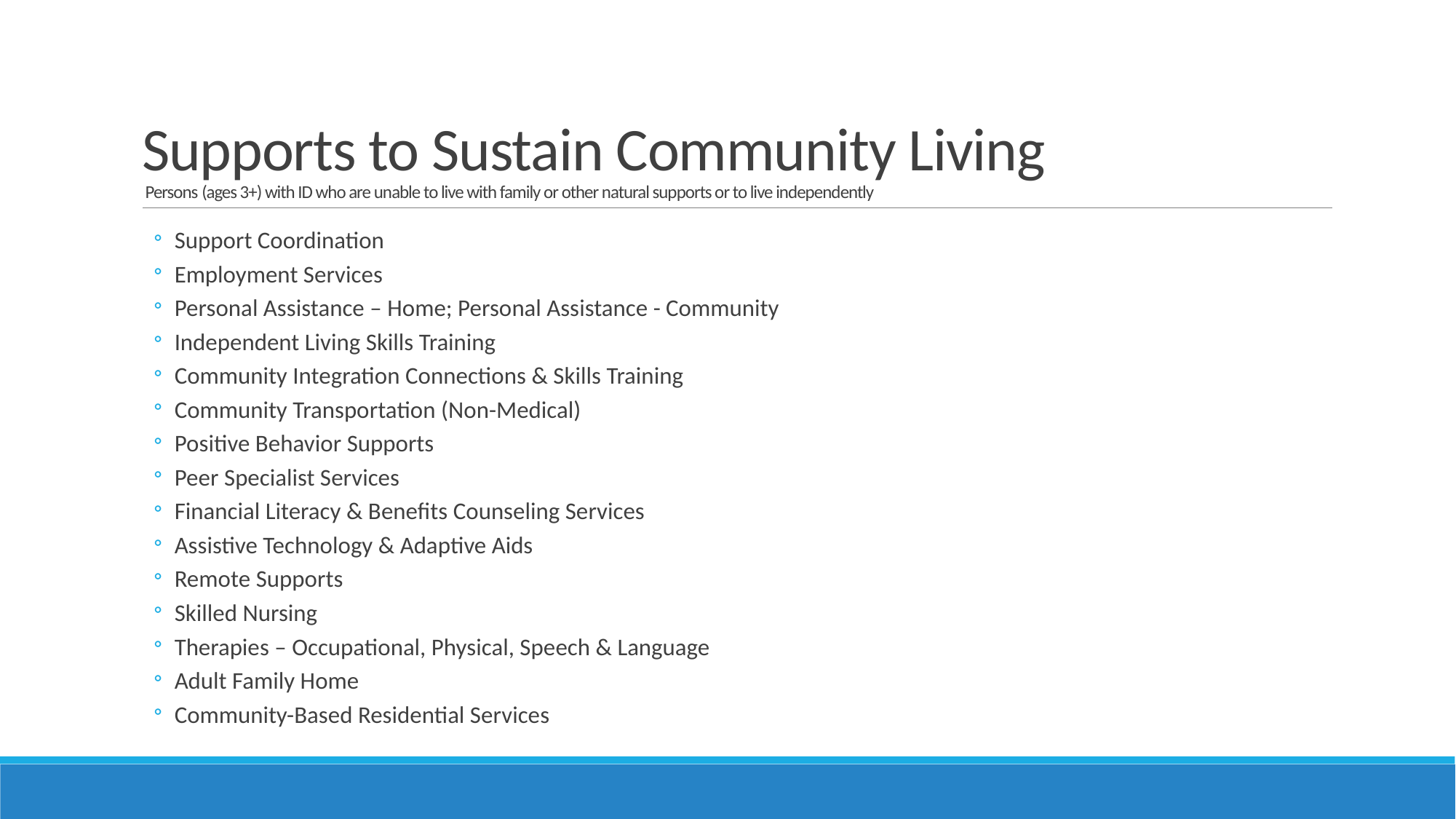

# Supports to Sustain Community Living Persons (ages 3+) with ID who are unable to live with family or other natural supports or to live independently
Support Coordination
Employment Services
Personal Assistance – Home; Personal Assistance - Community
Independent Living Skills Training
Community Integration Connections & Skills Training
Community Transportation (Non-Medical)
Positive Behavior Supports
Peer Specialist Services
Financial Literacy & Benefits Counseling Services
Assistive Technology & Adaptive Aids
Remote Supports
Skilled Nursing
Therapies – Occupational, Physical, Speech & Language
Adult Family Home
Community-Based Residential Services